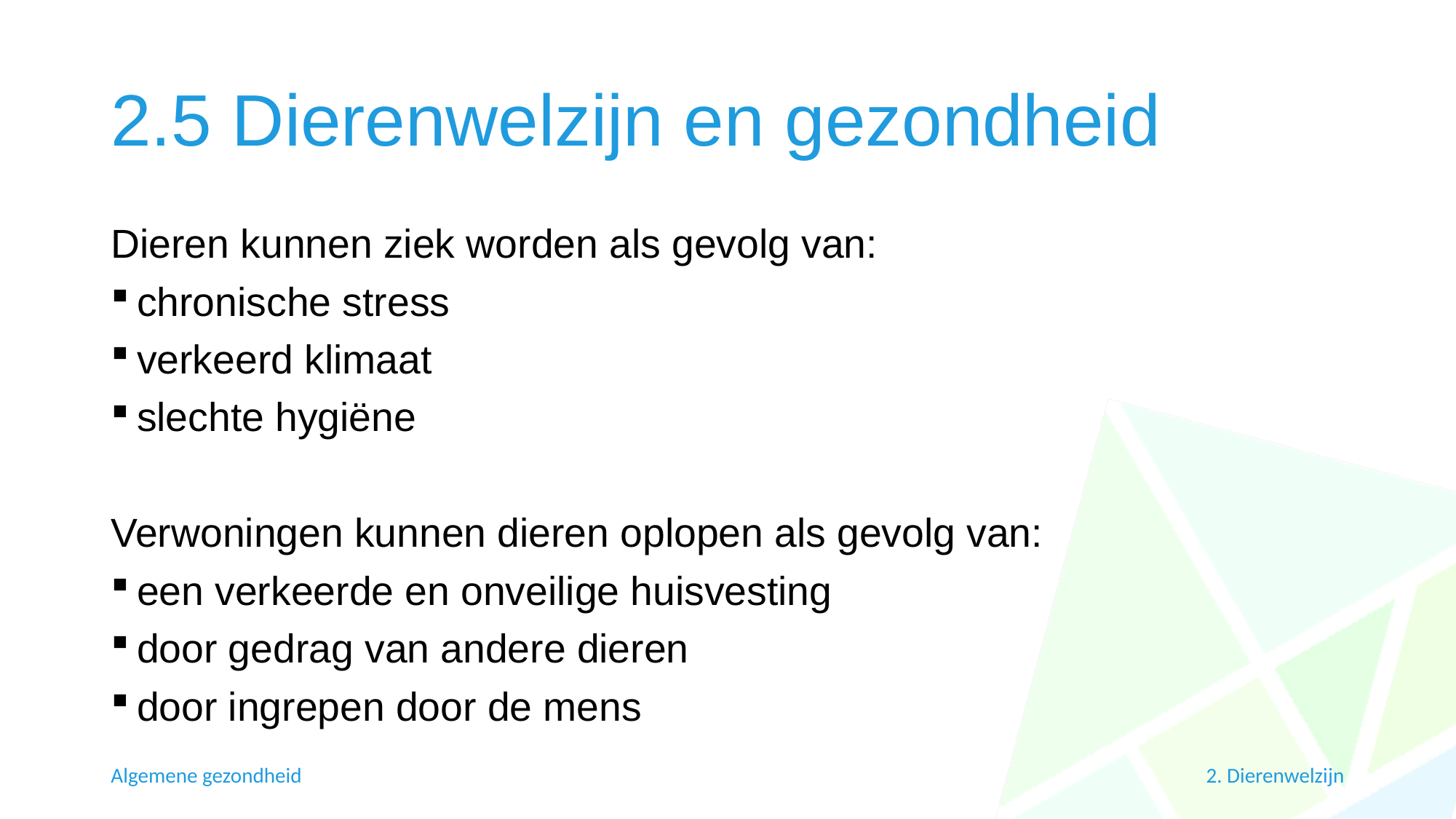

# 2.5 Dierenwelzijn en gezondheid
Dieren kunnen ziek worden als gevolg van:
chronische stress
verkeerd klimaat
slechte hygiëne

Verwoningen kunnen dieren oplopen als gevolg van:
een verkeerde en onveilige huisvesting
door gedrag van andere dieren
door ingrepen door de mens
Algemene gezondheid
2. Dierenwelzijn